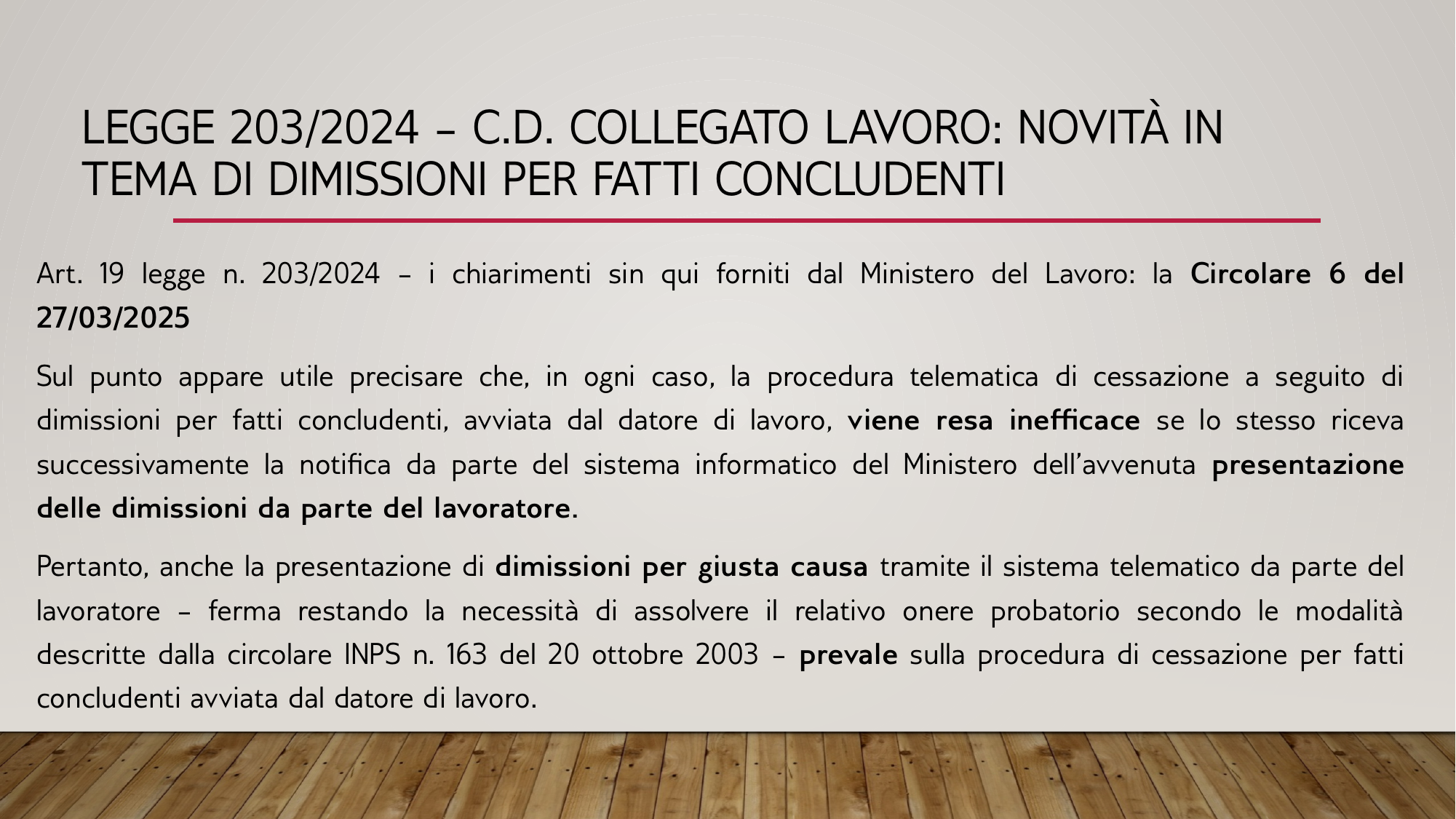

# Legge 203/2024 – c.d. collegato lavoro: novità in tema di dimissioni per fatti concludenti
Art. 19 legge n. 203/2024 – i chiarimenti sin qui forniti dal Ministero del Lavoro: la Circolare 6 del 27/03/2025
Sul punto appare utile precisare che, in ogni caso, la procedura telematica di cessazione a seguito di dimissioni per fatti concludenti, avviata dal datore di lavoro, viene resa inefficace se lo stesso riceva successivamente la notifica da parte del sistema informatico del Ministero dell’avvenuta presentazione delle dimissioni da parte del lavoratore.
Pertanto, anche la presentazione di dimissioni per giusta causa tramite il sistema telematico da parte del lavoratore – ferma restando la necessità di assolvere il relativo onere probatorio secondo le modalità descritte dalla circolare INPS n. 163 del 20 ottobre 2003 – prevale sulla procedura di cessazione per fatti concludenti avviata dal datore di lavoro.